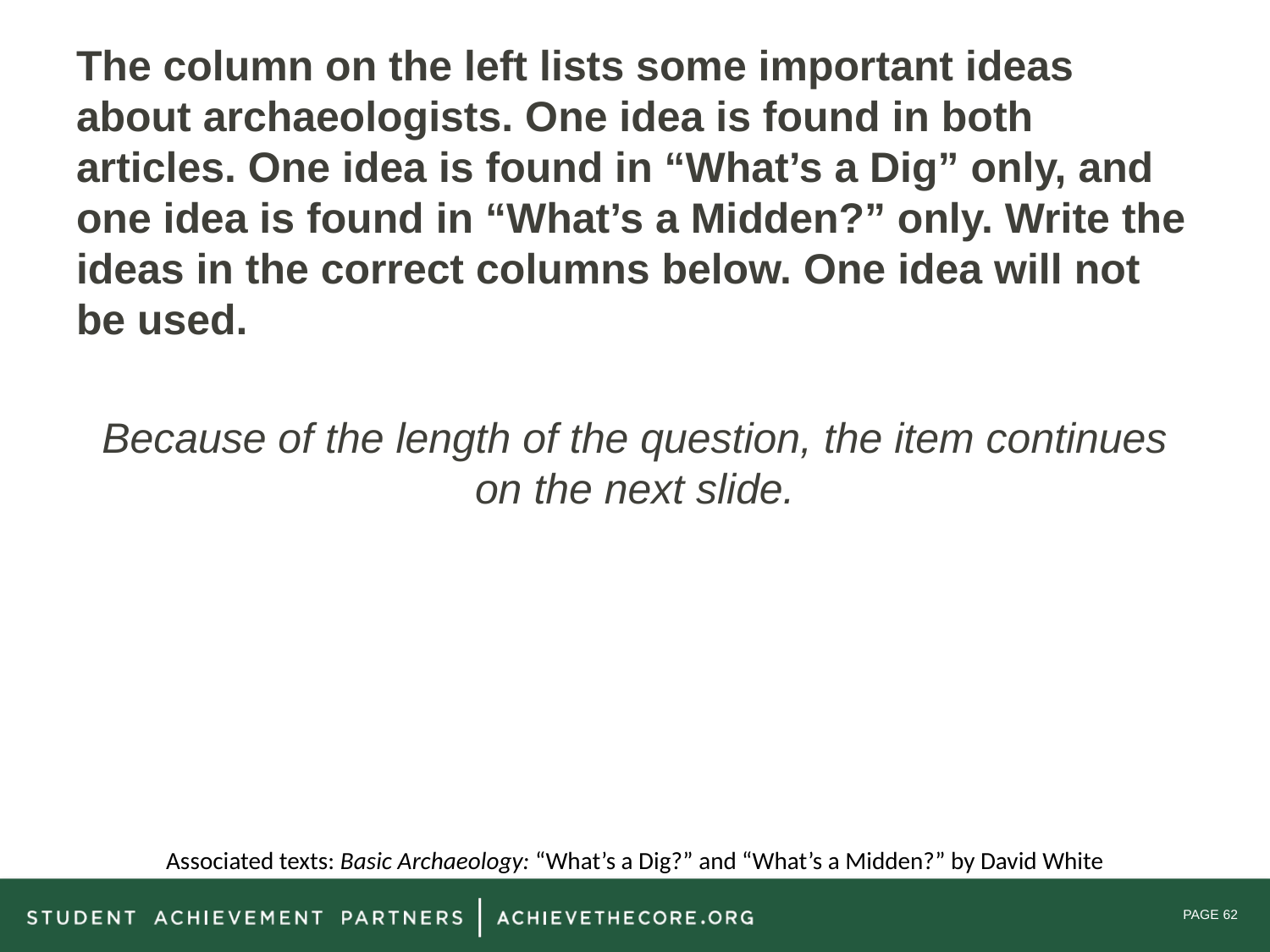

The column on the left lists some important ideas about archaeologists. One idea is found in both articles. One idea is found in “What’s a Dig” only, and one idea is found in “What’s a Midden?” only. Write the ideas in the correct columns below. One idea will not be used.

Because of the length of the question, the item continues on the next slide.
Associated texts: Basic Archaeology: “What’s a Dig?” and “What’s a Midden?” by David White